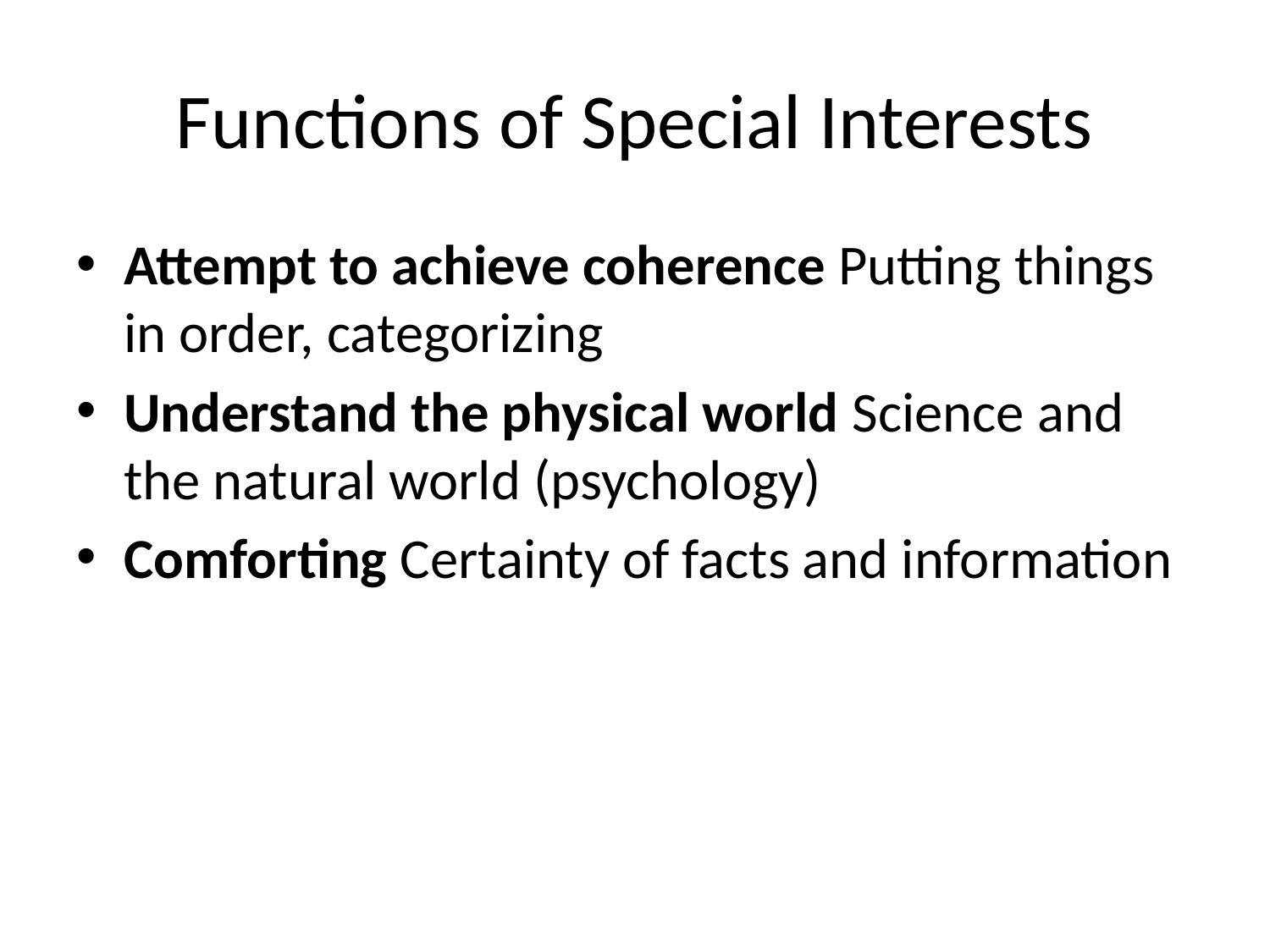

# Functions of Special Interests
Attempt to achieve coherence Putting things in order, categorizing
Understand the physical world Science and the natural world (psychology)
Comforting Certainty of facts and information